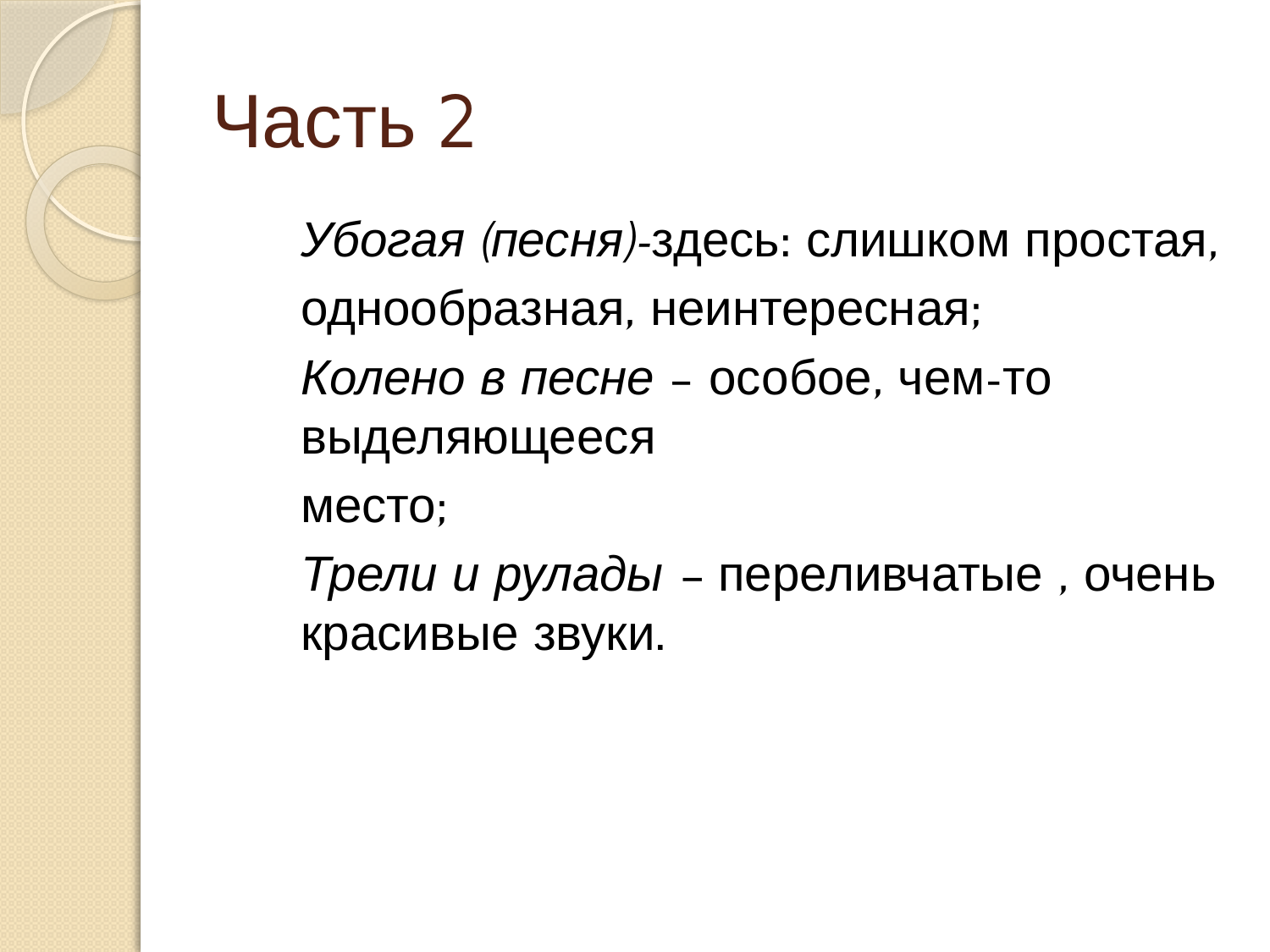

# Часть 2
Убогая (песня)-здесь: слишком простая,
однообразная, неинтересная;
Колено в песне – особое, чем-то выделяющееся
место;
Трели и рулады – переливчатые , очень красивые звуки.